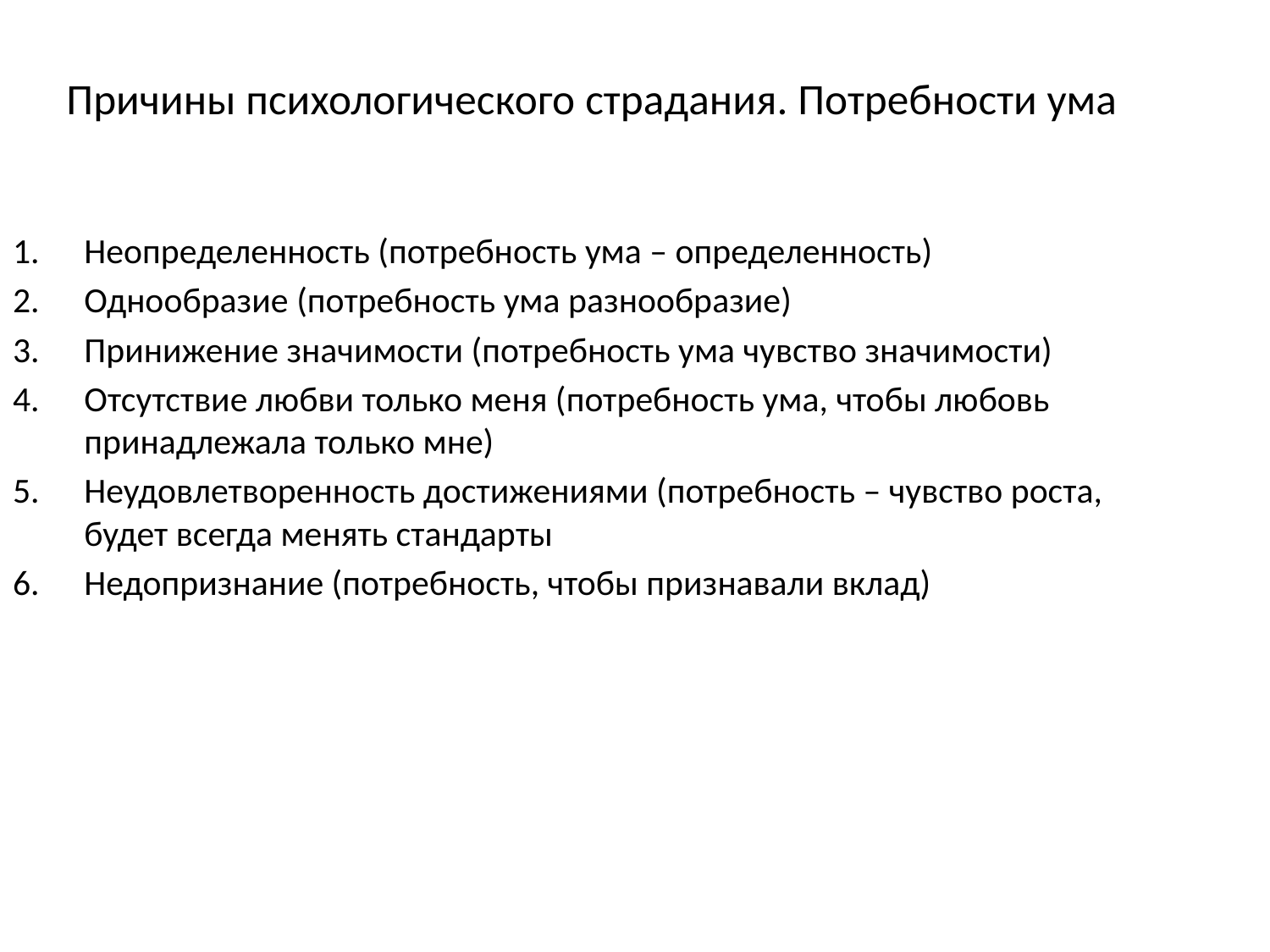

Причины психологического страдания. Потребности ума
Неопределенность (потребность ума – определенность)
Однообразие (потребность ума разнообразие)
Принижение значимости (потребность ума чувство значимости)
Отсутствие любви только меня (потребность ума, чтобы любовь принадлежала только мне)
Неудовлетворенность достижениями (потребность – чувство роста, будет всегда менять стандарты
Недопризнание (потребность, чтобы признавали вклад)